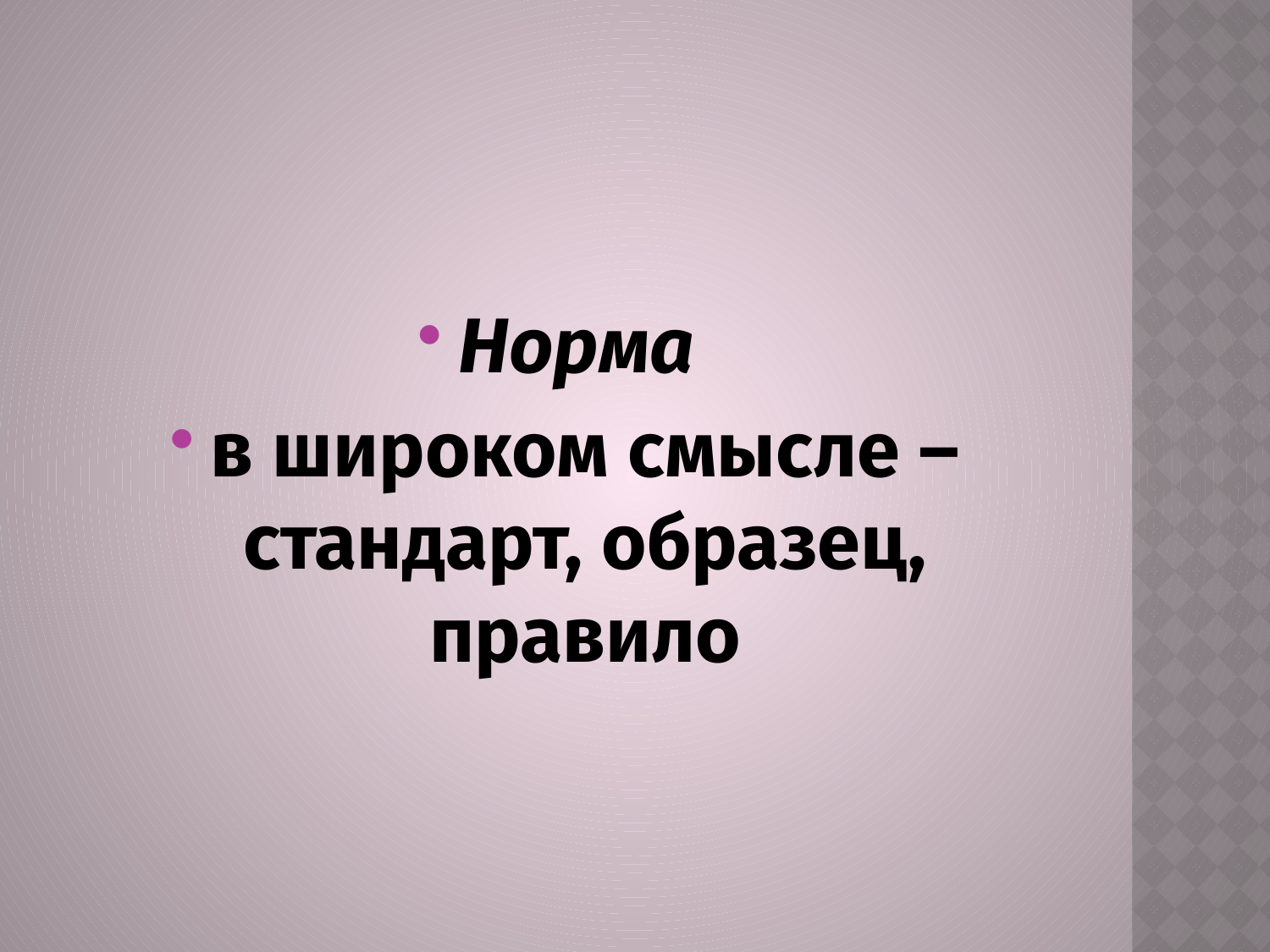

#

Норма
в широком смысле –стандарт, образец, правило